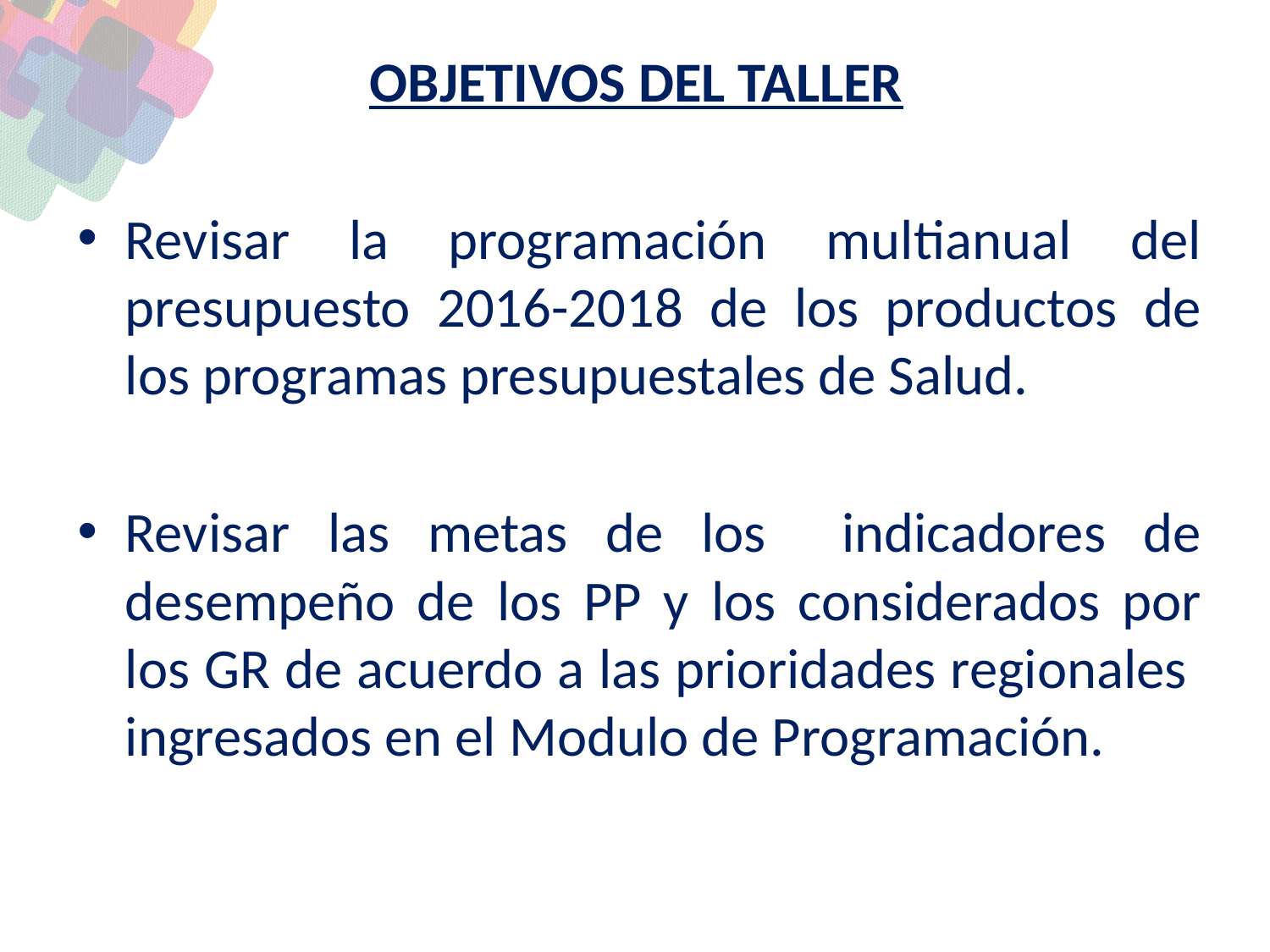

# OBJETIVOS DEL TALLER
Revisar la programación multianual del presupuesto 2016-2018 de los productos de los programas presupuestales de Salud.

Revisar las metas de los  indicadores de desempeño de los PP y los considerados por los GR de acuerdo a las prioridades regionales  ingresados en el Modulo de Programación.